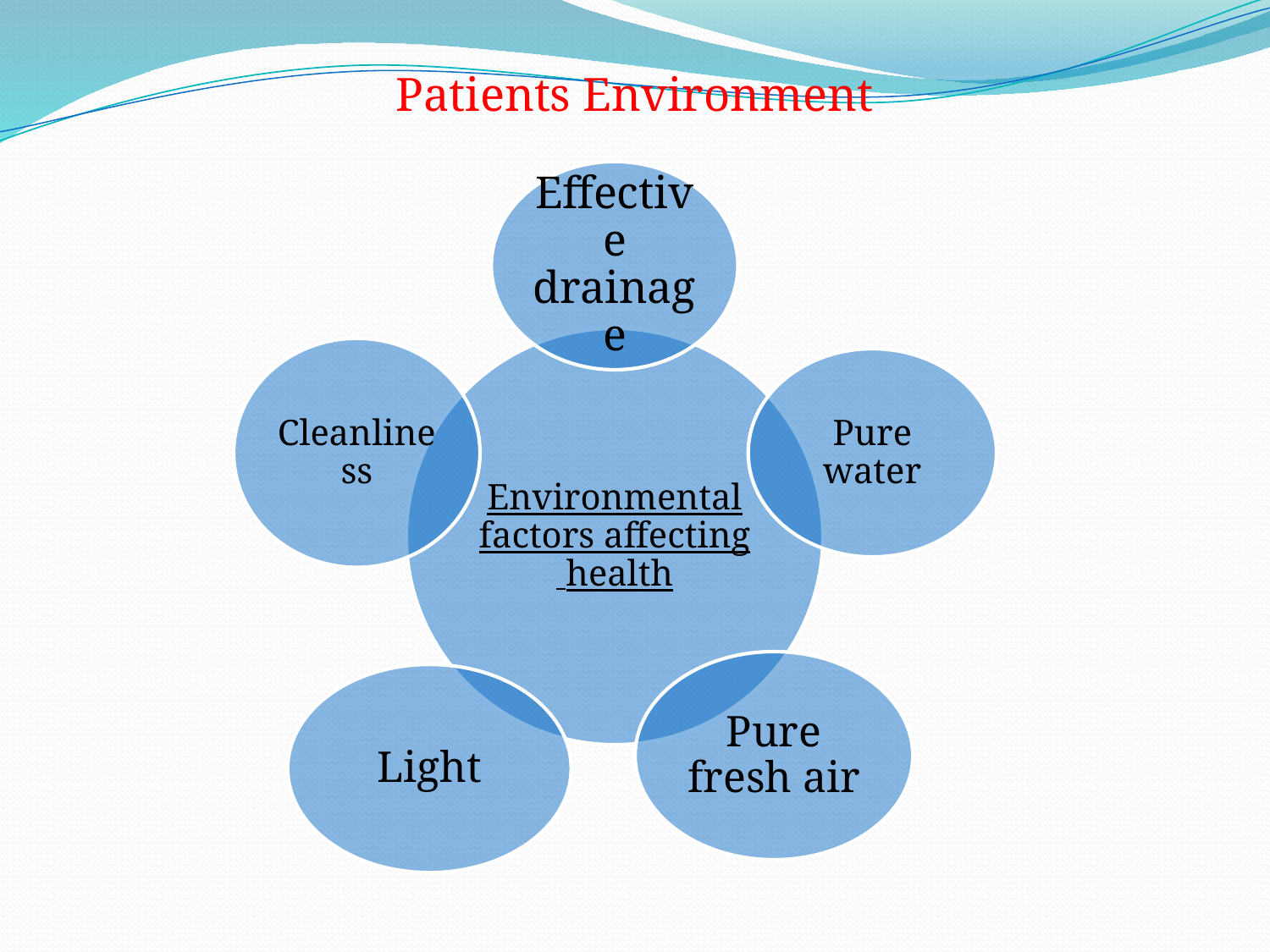

Patients Environment

Environmental factors affecting health
Effective drainage
Pure water
Pure fresh air
Light
Cleanliness